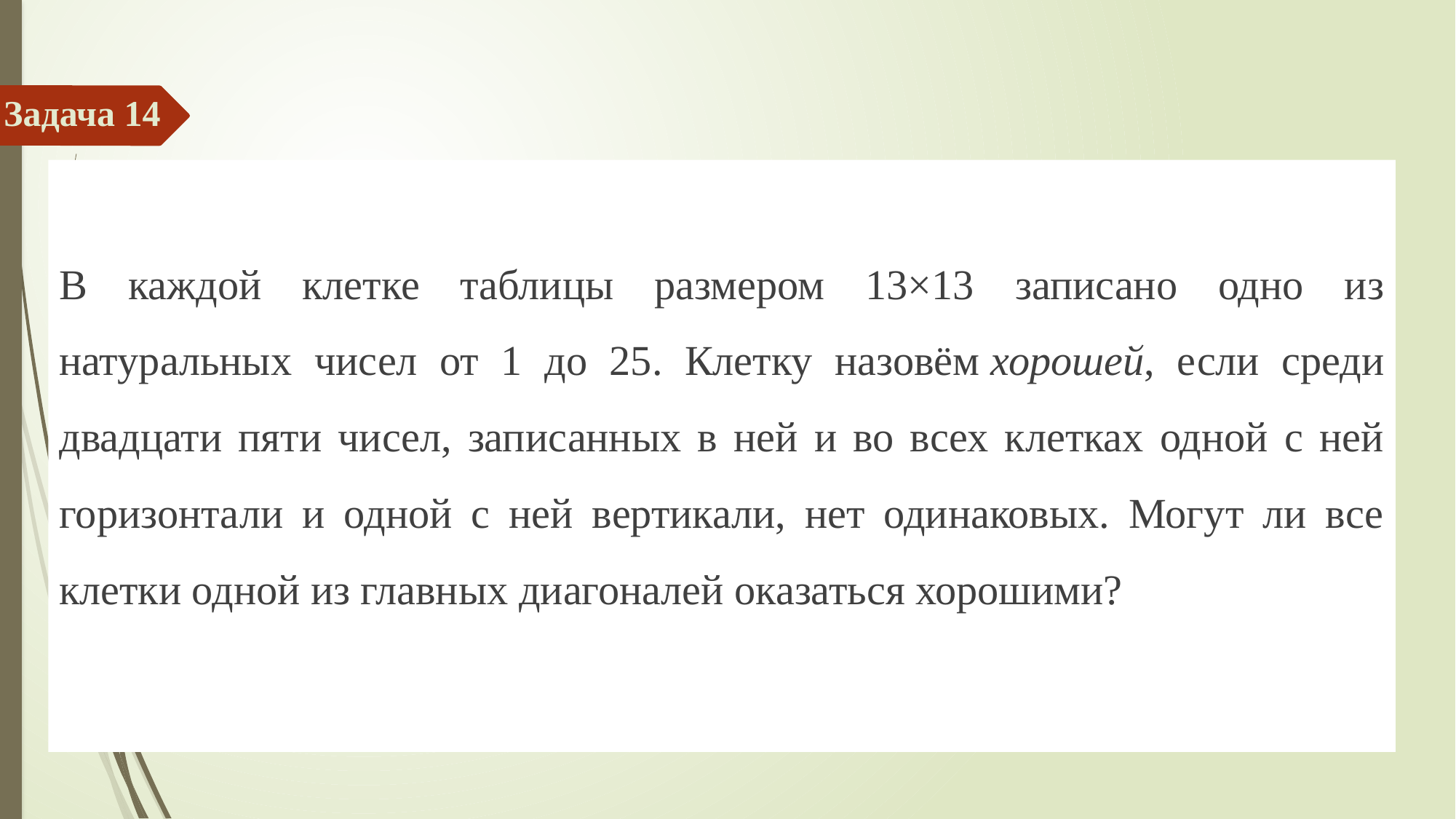

# Задача 14

В каждой клетке таблицы размером 13×13 записано одно из натуральных чисел от 1 до 25. Клетку назовём хорошей, если среди двадцати пяти чисел, записанных в ней и во всех клетках одной с ней горизонтали и одной с ней вертикали, нет одинаковых. Могут ли все клетки одной из главных диагоналей оказаться хорошими?